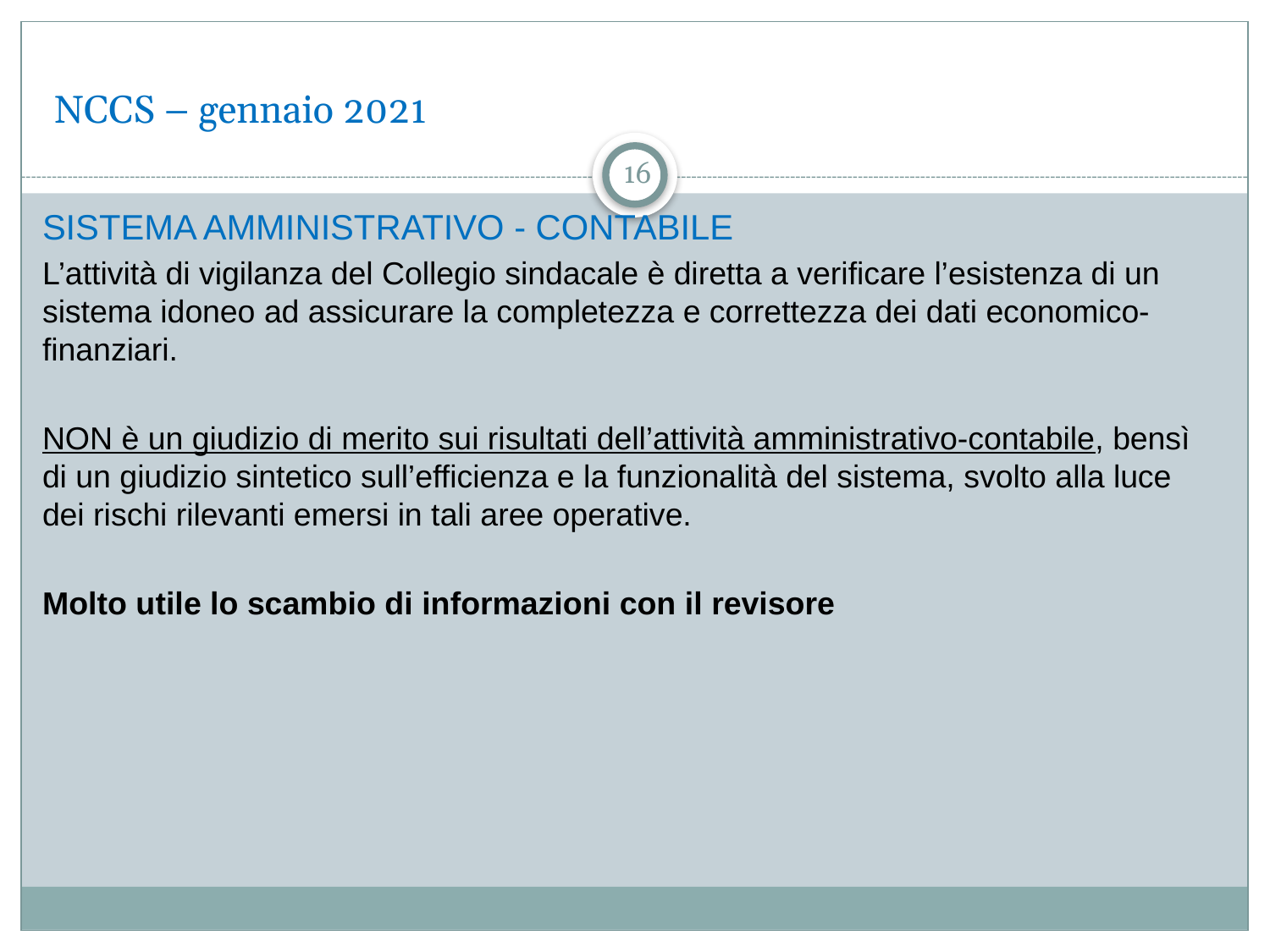

# NCCS – gennaio 2021
16
SISTEMA AMMINISTRATIVO - CONTABILE
L’attività di vigilanza del Collegio sindacale è diretta a verificare l’esistenza di un sistema idoneo ad assicurare la completezza e correttezza dei dati economico-finanziari.

NON è un giudizio di merito sui risultati dell’attività amministrativo-contabile, bensì di un giudizio sintetico sull’efficienza e la funzionalità del sistema, svolto alla luce dei rischi rilevanti emersi in tali aree operative.

Molto utile lo scambio di informazioni con il revisore